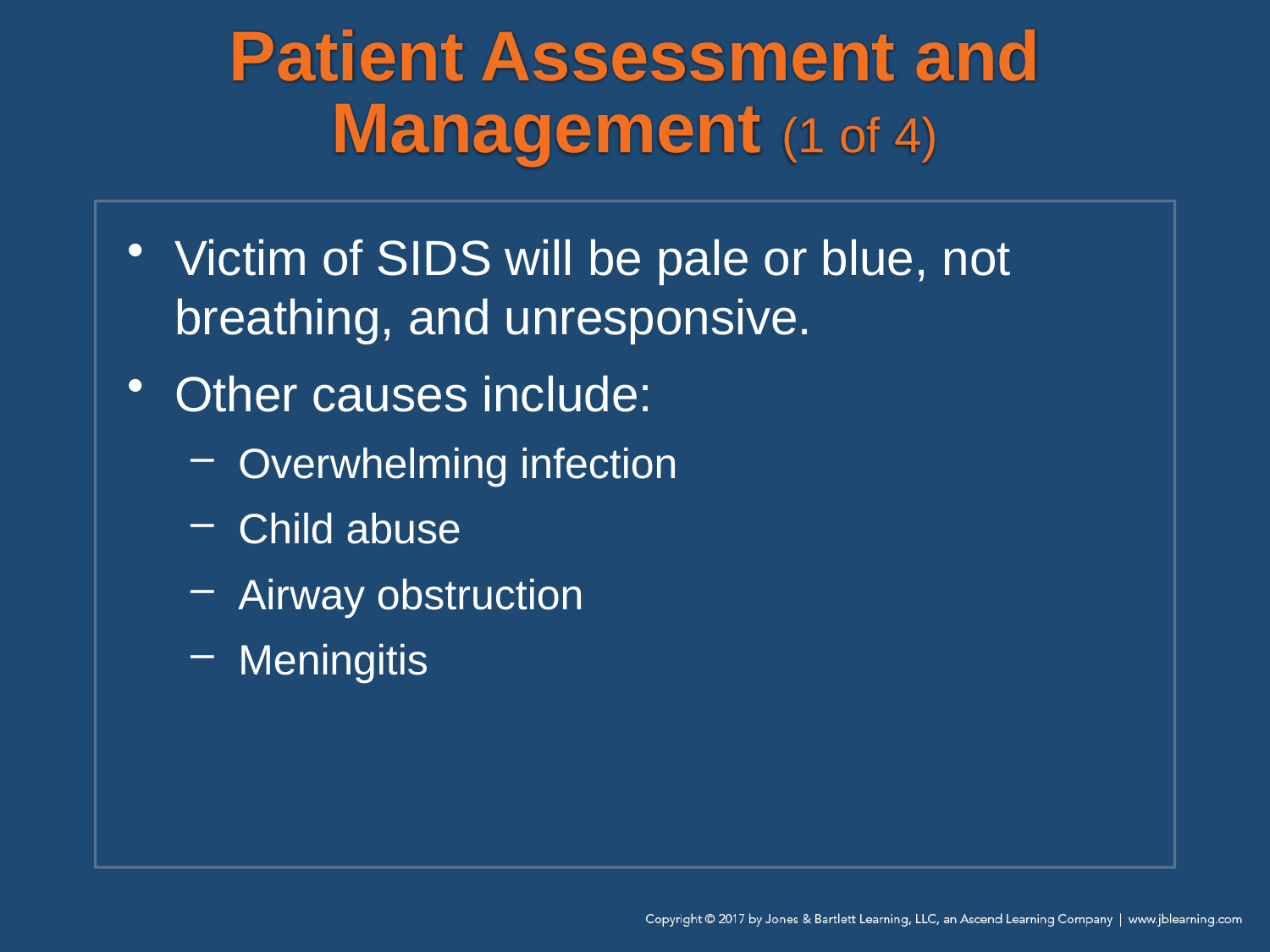

# Patient Assessment and Management (1 of 4)
Victim of SIDS will be pale or blue, not breathing, and unresponsive.
Other causes include:
Overwhelming infection
Child abuse
Airway obstruction
Meningitis